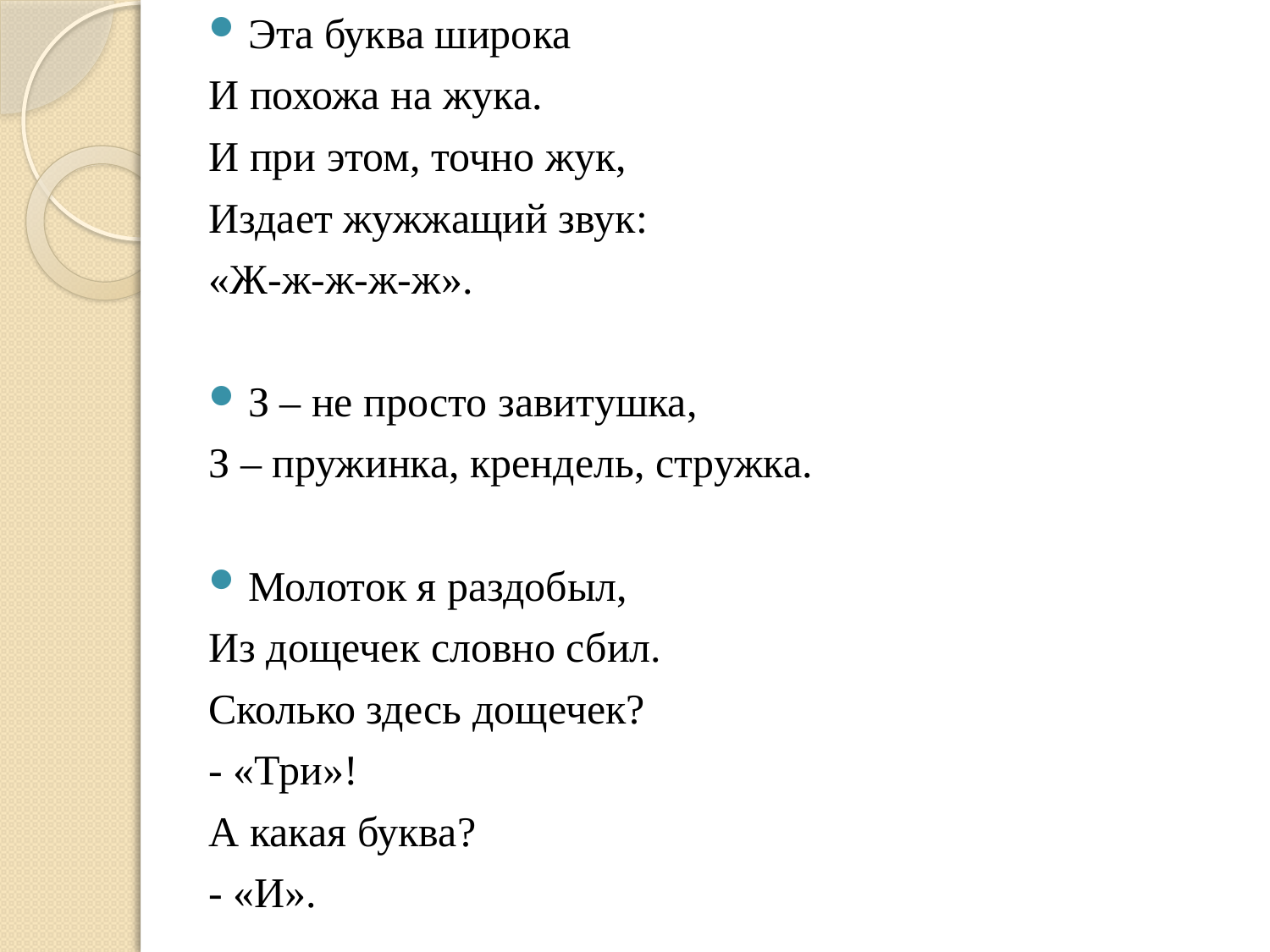

Эта буква широка
И похожа на жука.
И при этом, точно жук,
Издает жужжащий звук:
«Ж-ж-ж-ж-ж».

З – не просто завитушка,
З – пружинка, крендель, стружка.

Молоток я раздобыл,
Из дощечек словно сбил.
Сколько здесь дощечек?
- «Три»!
А какая буква?
- «И».

#